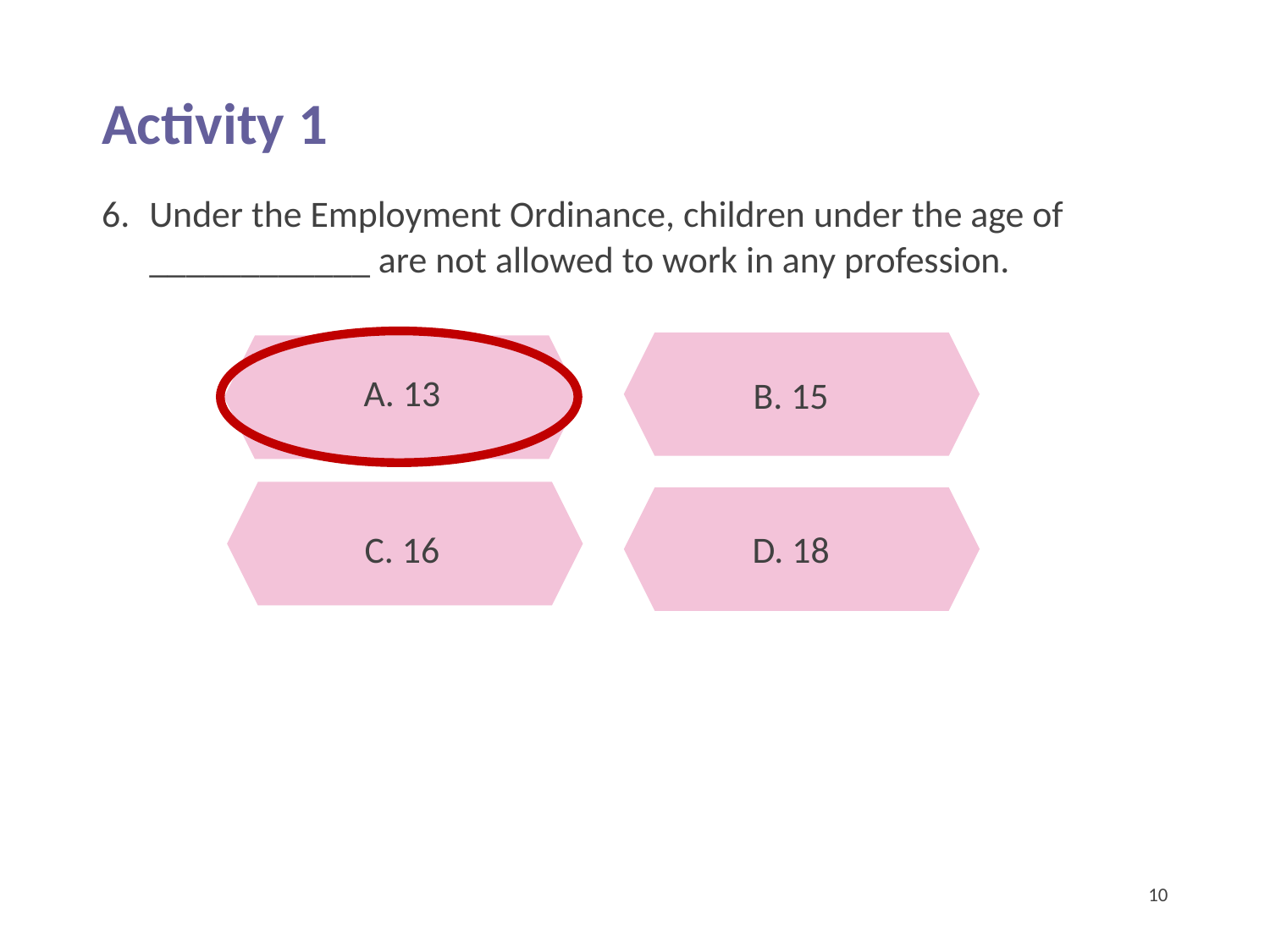

Activity 1
Under the Employment Ordinance, children under the age of ____________ are not allowed to work in any profession.

A. 13
B. 15

D. 18
C. 16
10